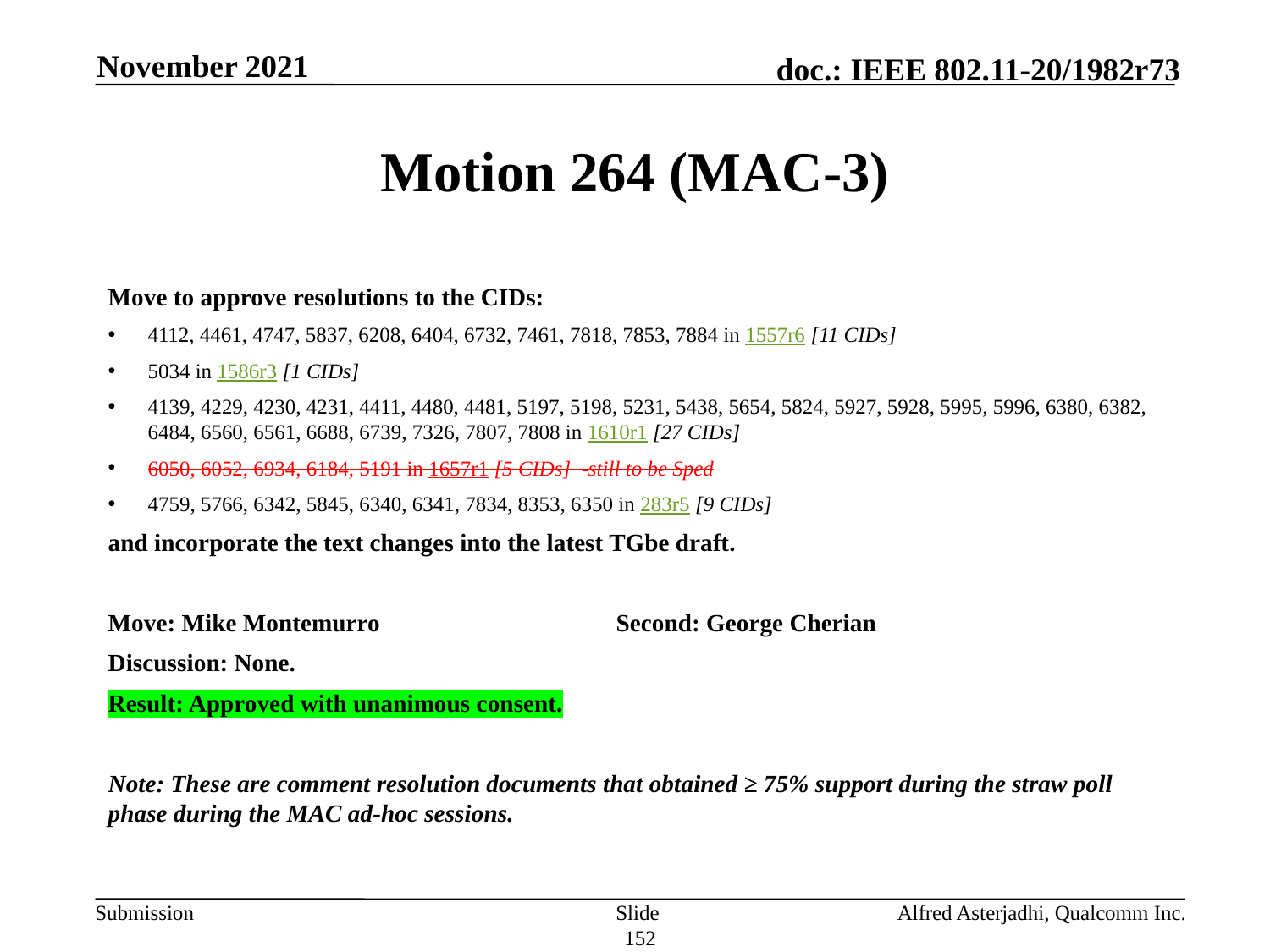

November 2021
# Motion 264 (MAC-3)
Move to approve resolutions to the CIDs:
4112, 4461, 4747, 5837, 6208, 6404, 6732, 7461, 7818, 7853, 7884 in 1557r6 [11 CIDs]
5034 in 1586r3 [1 CIDs]
4139, 4229, 4230, 4231, 4411, 4480, 4481, 5197, 5198, 5231, 5438, 5654, 5824, 5927, 5928, 5995, 5996, 6380, 6382, 6484, 6560, 6561, 6688, 6739, 7326, 7807, 7808 in 1610r1 [27 CIDs]
6050, 6052, 6934, 6184, 5191 in 1657r1 [5 CIDs]  -still to be Sped
4759, 5766, 6342, 5845, 6340, 6341, 7834, 8353, 6350 in 283r5 [9 CIDs]
and incorporate the text changes into the latest TGbe draft.

Move: Mike Montemurro		Second: George Cherian
Discussion: None.
Result: Approved with unanimous consent.

Note: These are comment resolution documents that obtained ≥ 75% support during the straw poll phase during the MAC ad-hoc sessions.

Slide 152
Alfred Asterjadhi, Qualcomm Inc.